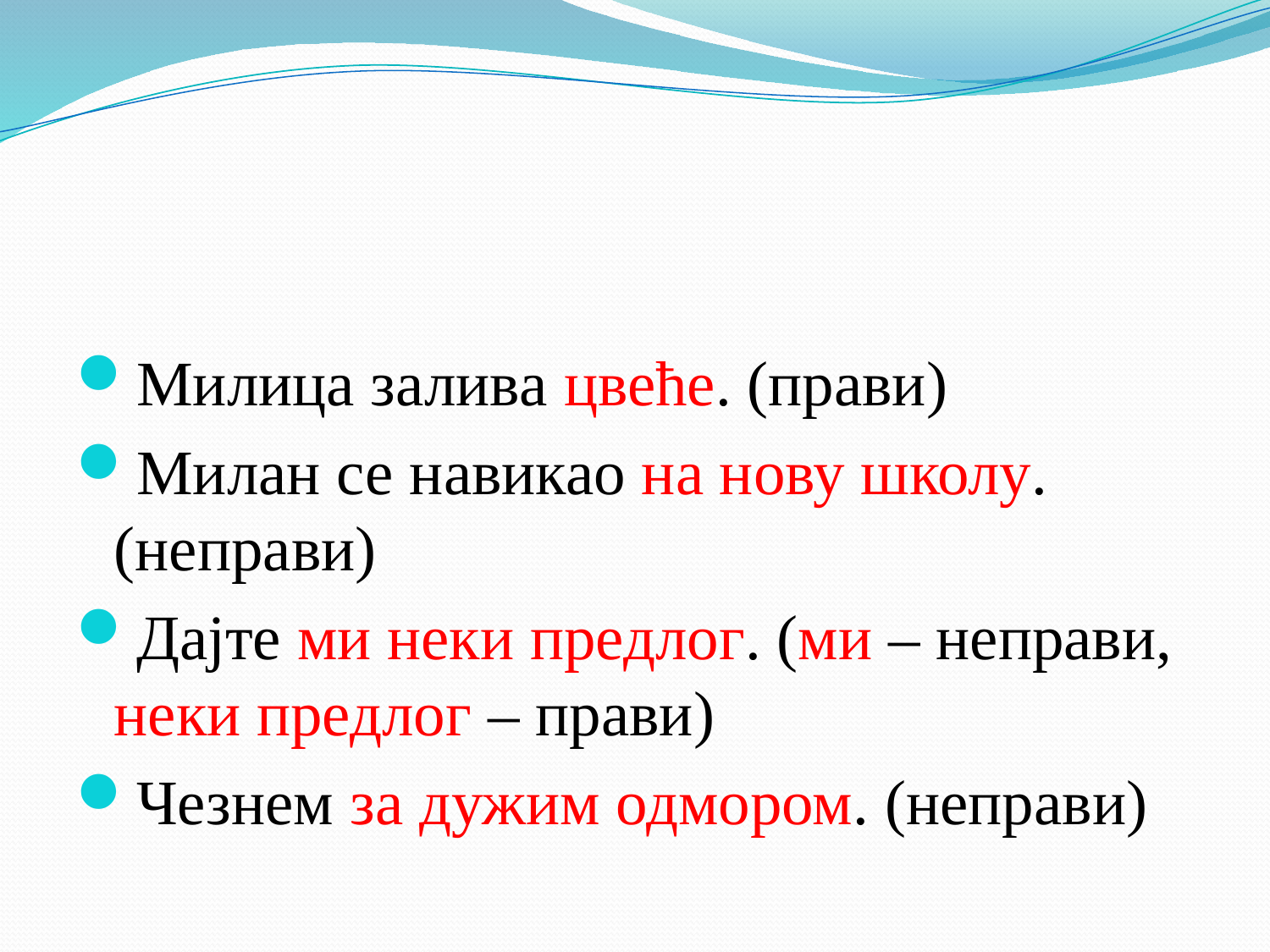

#

Милица залива цвеће. (прави)
Милан се навикао на нову школу. (неправи)
Дајте ми неки предлог. (ми – неправи, неки предлог – прави)
Чезнем за дужим одмором. (неправи)